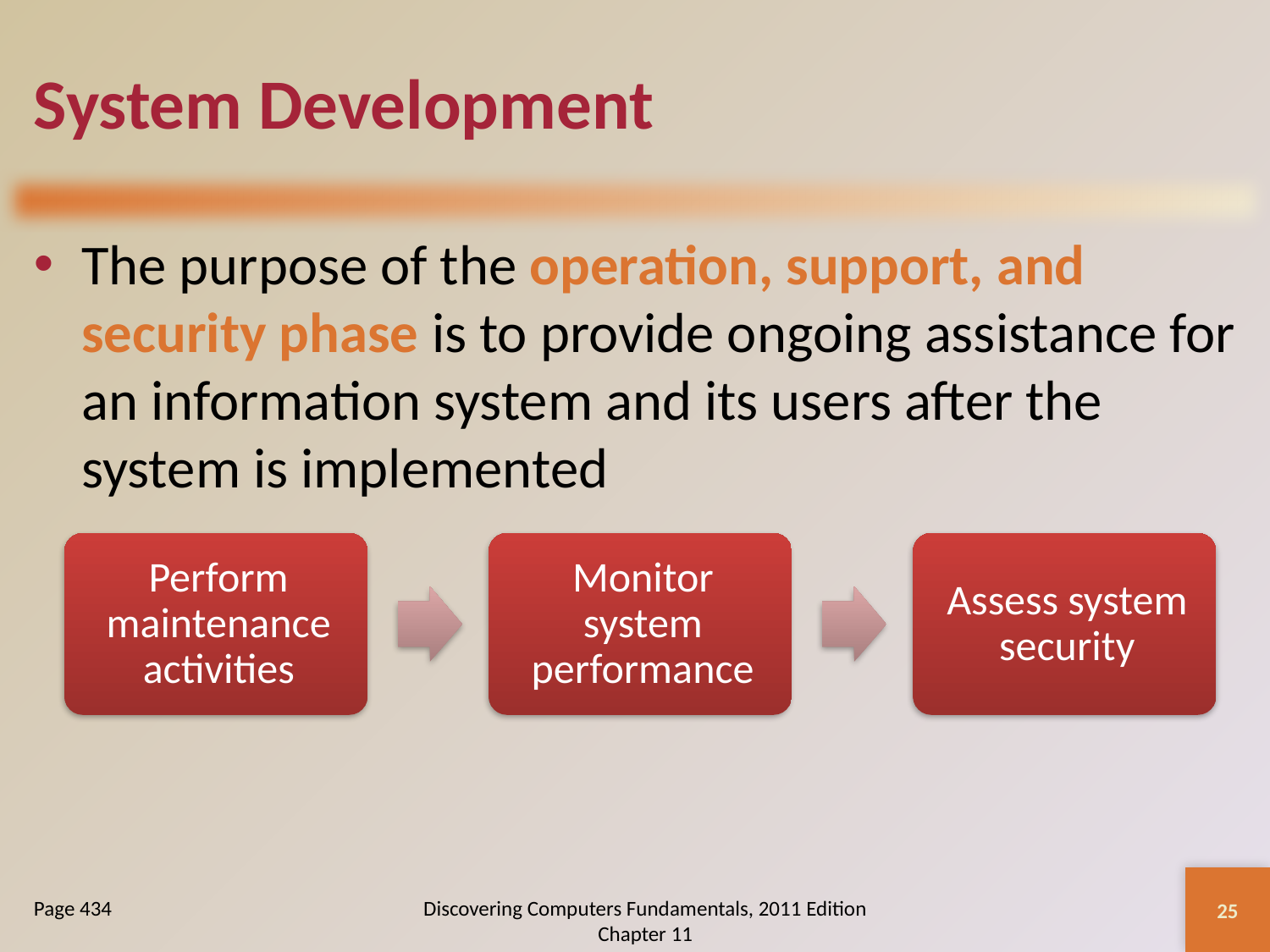

# System Development
The purpose of the operation, support, and security phase is to provide ongoing assistance for an information system and its users after the system is implemented
Perform maintenance activities

Monitor system performance

Assess system security
25
Page 434
Discovering Computers Fundamentals, 2011 Edition Chapter 11